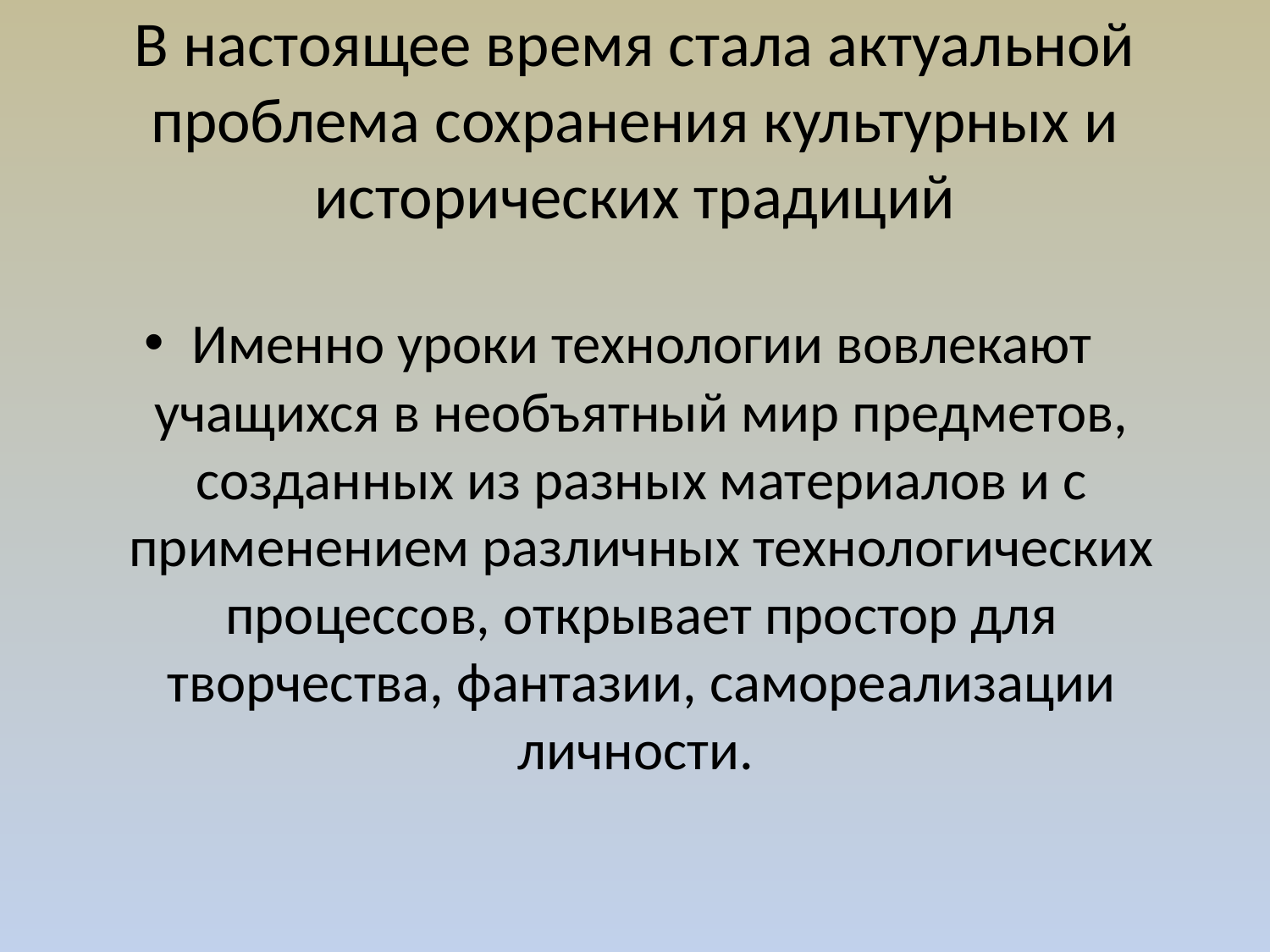

# В настоящее время стала актуальной проблема сохранения культурных и исторических традиций

Именно уроки технологии вовлекают учащихся в необъятный мир предметов, созданных из разных материалов и с применением различных технологических процессов, открывает простор для творчества, фантазии, самореализации личности.